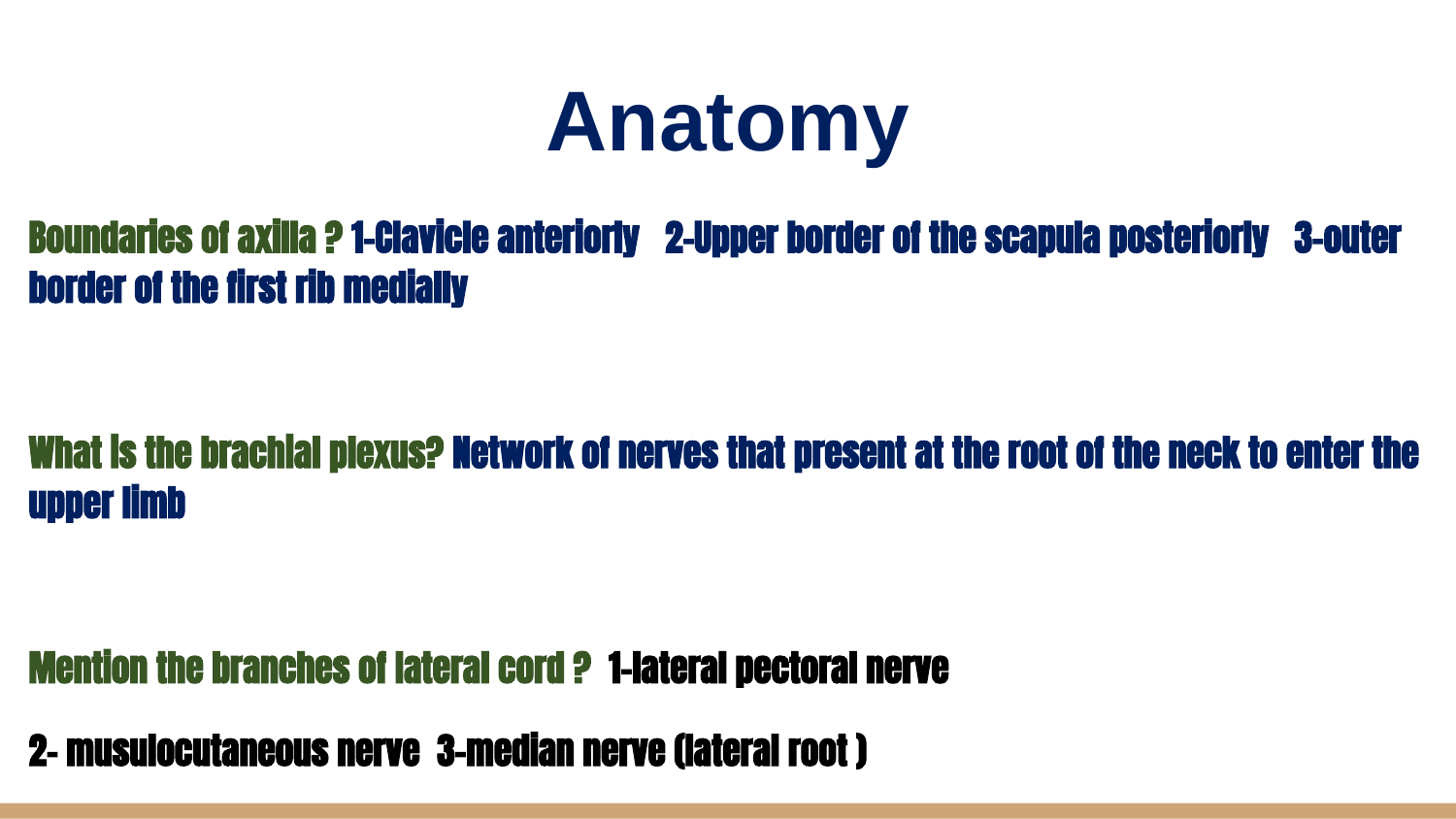

# Anatomy
Boundaries of axilla ? 1-Clavicle anteriorly   2-Upper border of the scapula posteriorly   3-outer border of the first rib medially

What is the brachial plexus? Network of nerves that present at the root of the neck to enter the upper limb

Mention the branches of lateral cord ?  1-lateral pectoral nerve
2- musulocutaneous nerve  3-median nerve (lateral root )